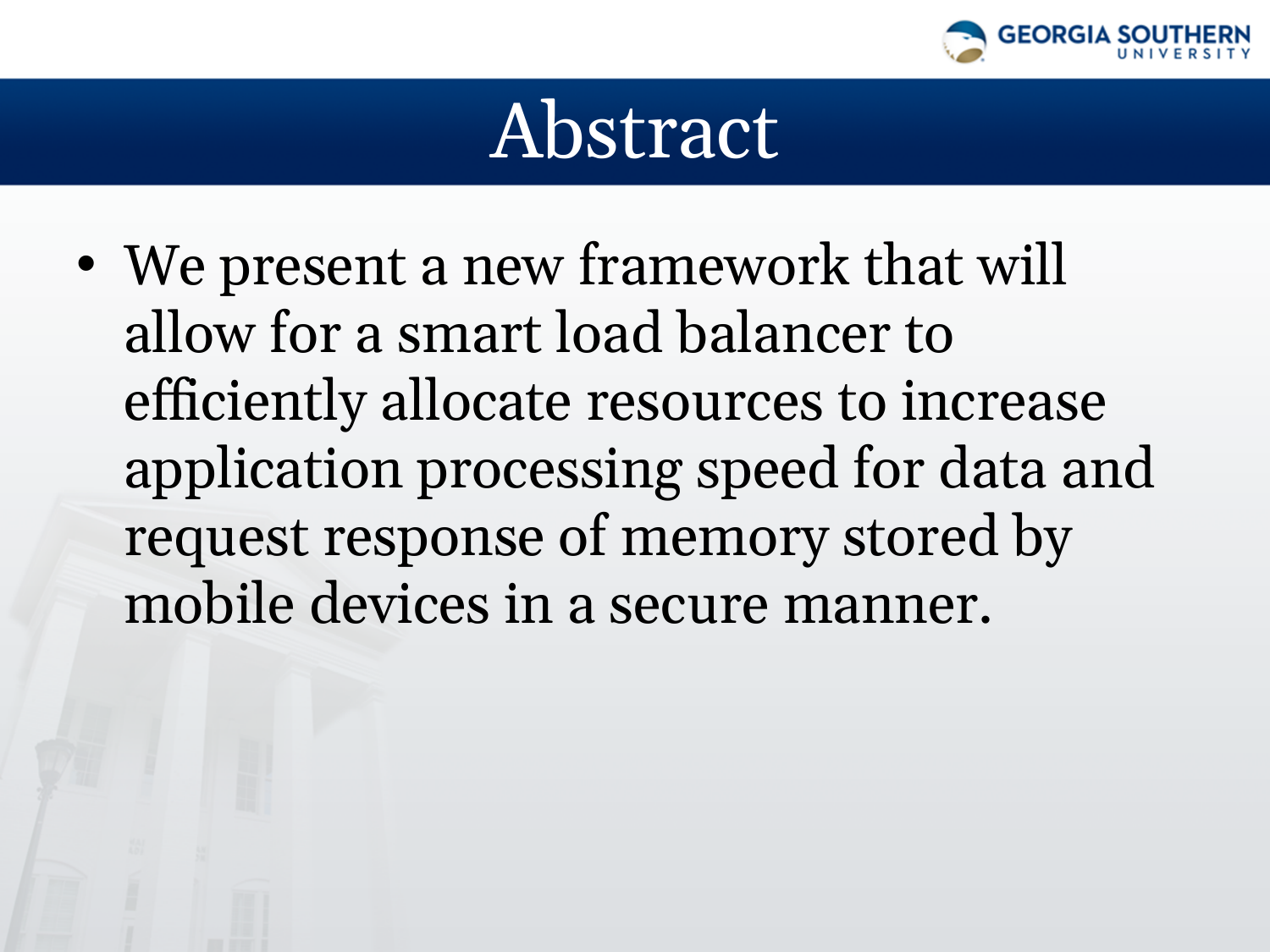

# Abstract
We present a new framework that will allow for a smart load balancer to efficiently allocate resources to increase application processing speed for data and request response of memory stored by mobile devices in a secure manner.